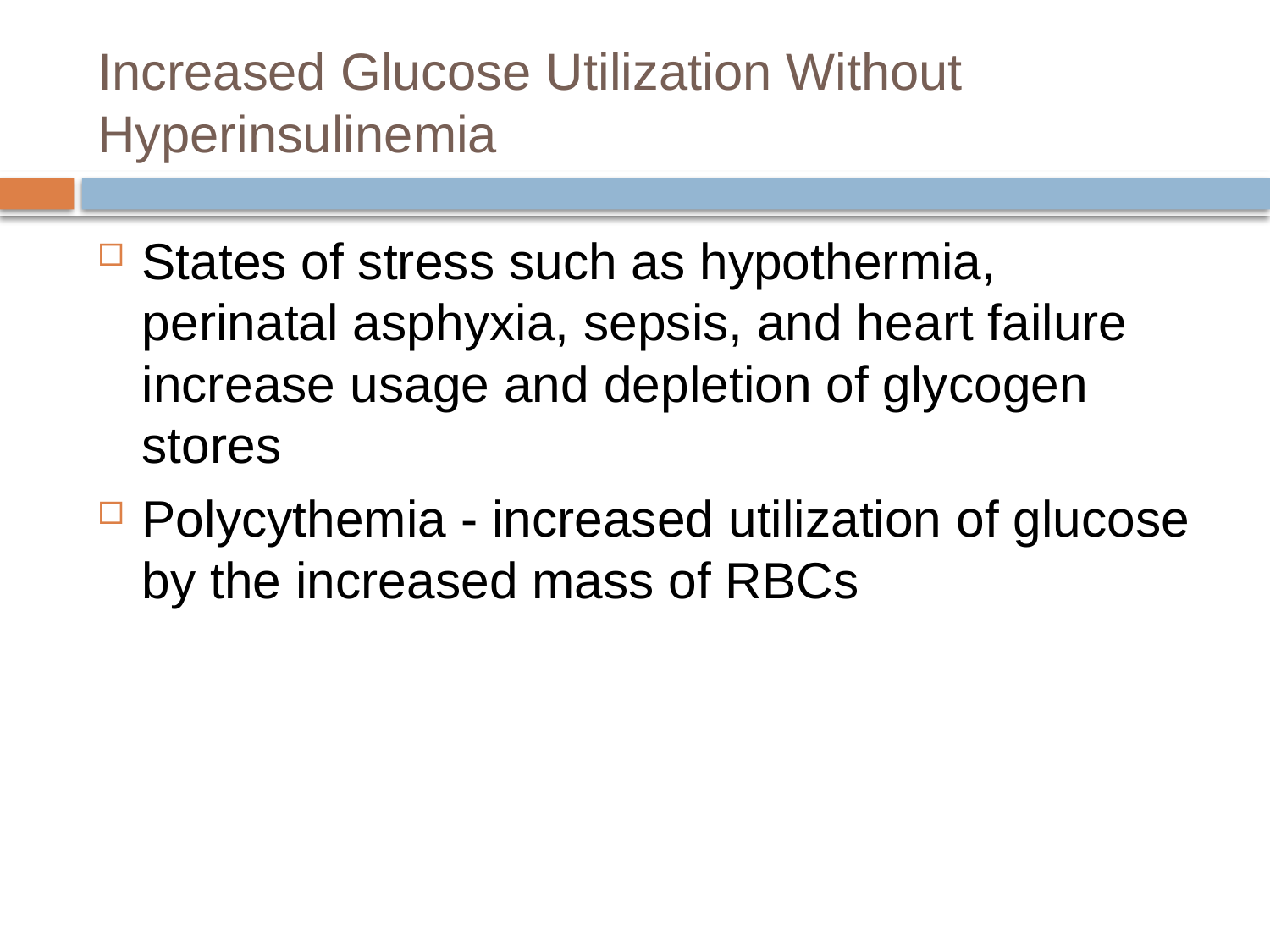

# Increased Glucose Utilization Without Hyperinsulinemia
States of stress such as hypothermia, perinatal asphyxia, sepsis, and heart failure increase usage and depletion of glycogen stores
Polycythemia - increased utilization of glucose by the increased mass of RBCs